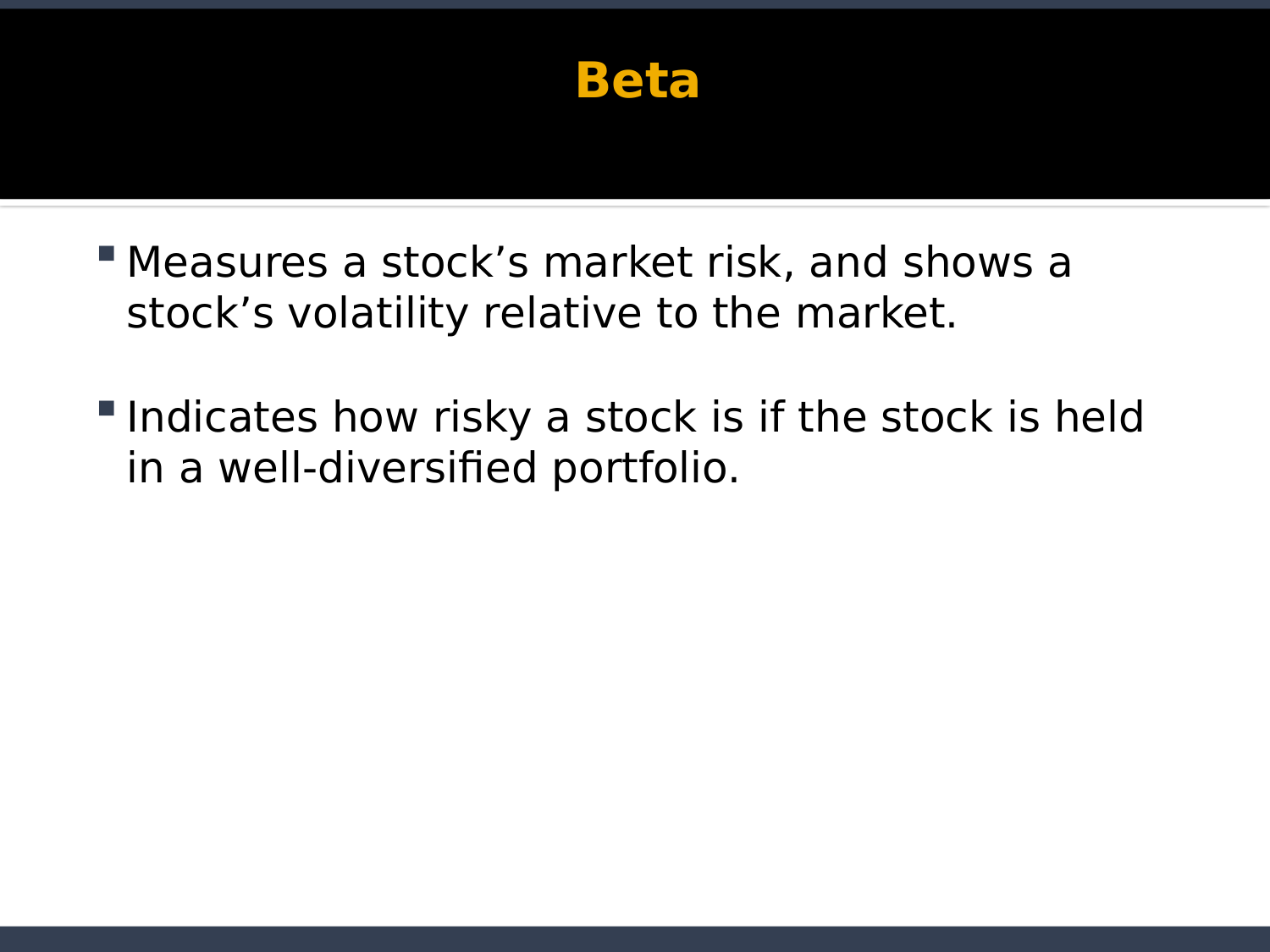

# Beta
Measures a stock’s market risk, and shows a stock’s volatility relative to the market.
Indicates how risky a stock is if the stock is held in a well-diversified portfolio.